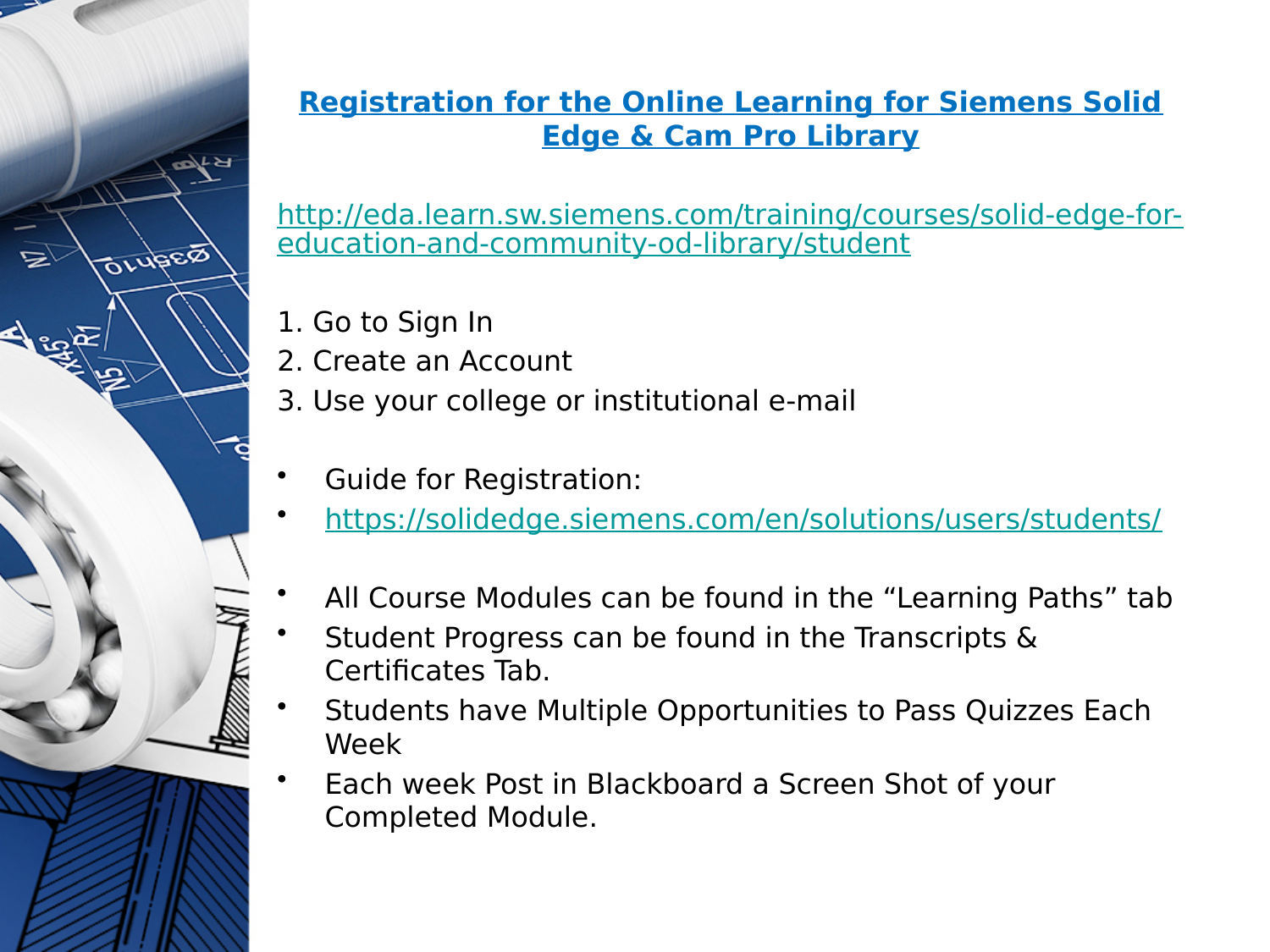

# Registration for the Online Learning for Siemens Solid Edge & Cam Pro Library
http://eda.learn.sw.siemens.com/training/courses/solid-edge-for-education-and-community-od-library/student

1. Go to Sign In
2. Create an Account
3. Use your college or institutional e-mail

Guide for Registration:
https://solidedge.siemens.com/en/solutions/users/students/

All Course Modules can be found in the “Learning Paths” tab
Student Progress can be found in the Transcripts & Certificates Tab.
Students have Multiple Opportunities to Pass Quizzes Each Week
Each week Post in Blackboard a Screen Shot of your Completed Module.